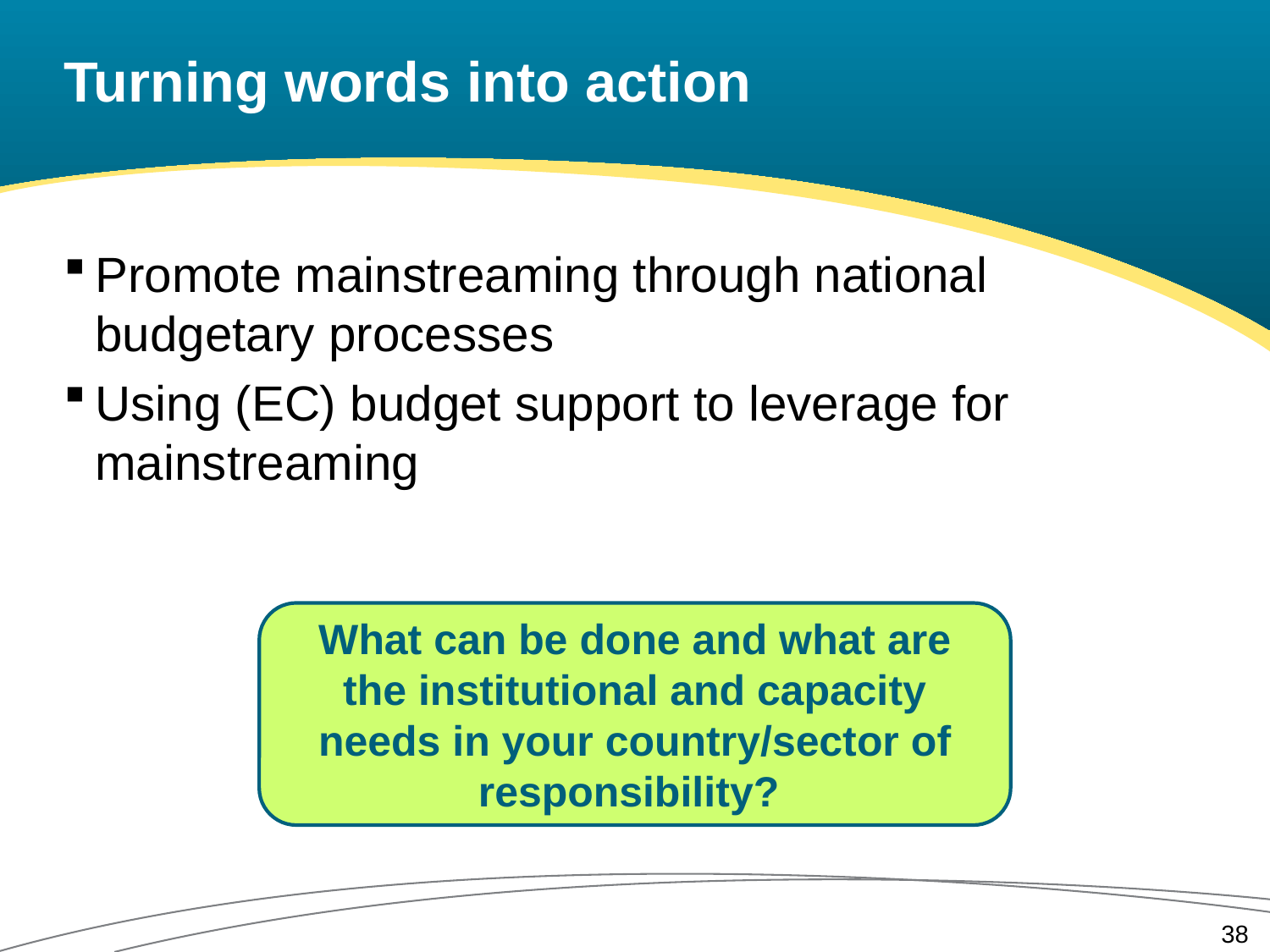

# Turning words into action
Promote mainstreaming through national budgetary processes
Using (EC) budget support to leverage for mainstreaming

What can be done and what are the institutional and capacity needs in your country/sector of responsibility?
38